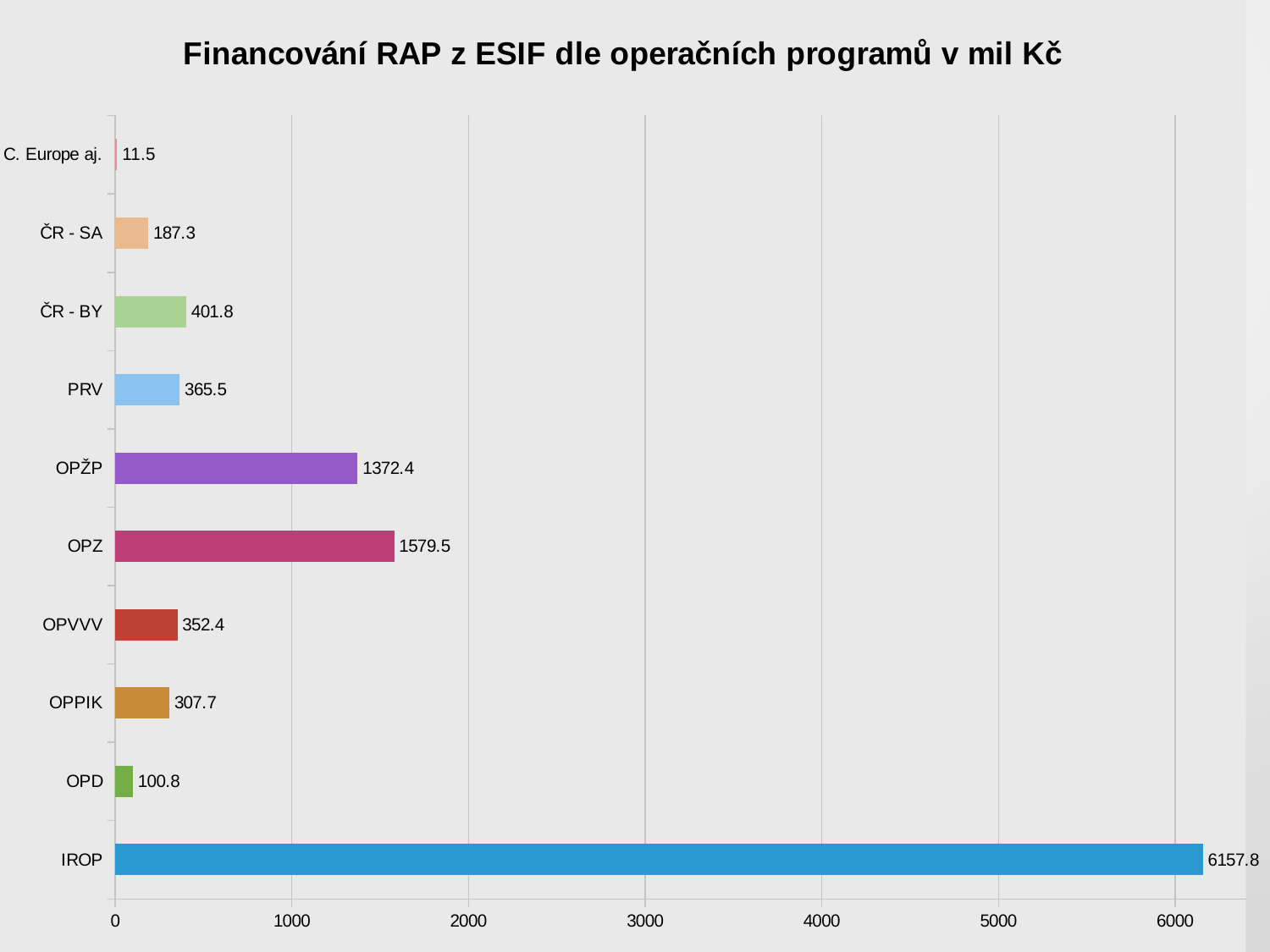

### Chart: Financování RAP z ESIF dle operačních programů v mil Kč

| Category | Financování z ESIF |
|---|---|
| IROP | 6157.8 |
| OPD | 100.8 |
| OPPIK | 307.70000000000005 |
| OPVVV | 352.4 |
| OPZ | 1579.5 |
| OPŽP | 1372.4 |
| PRV | 365.49999999999994 |
| ČR - BY | 401.79999999999995 |
| ČR - SA | 187.29999999999998 |
| C. Europe aj. | 11.5 |
# 8. Aktualizace Regionálního akčního plánu KK